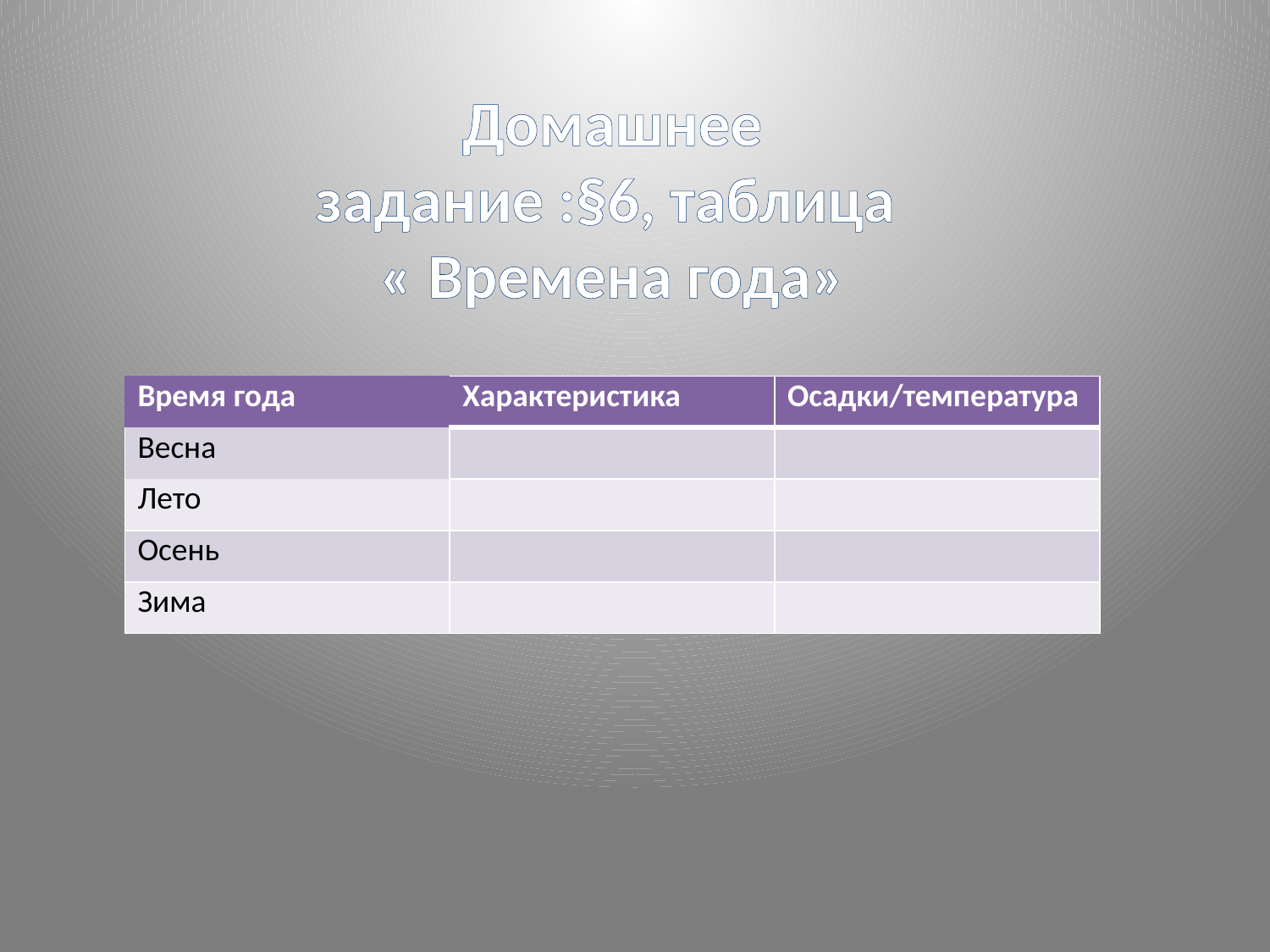

Домашнее задание :§6, таблица
« Времена года»
| Время года | Характеристика | Осадки/температура |
| --- | --- | --- |
| Весна |  |  |
| Лето |  |  |
| Осень |  |  |
| Зима |  |  |